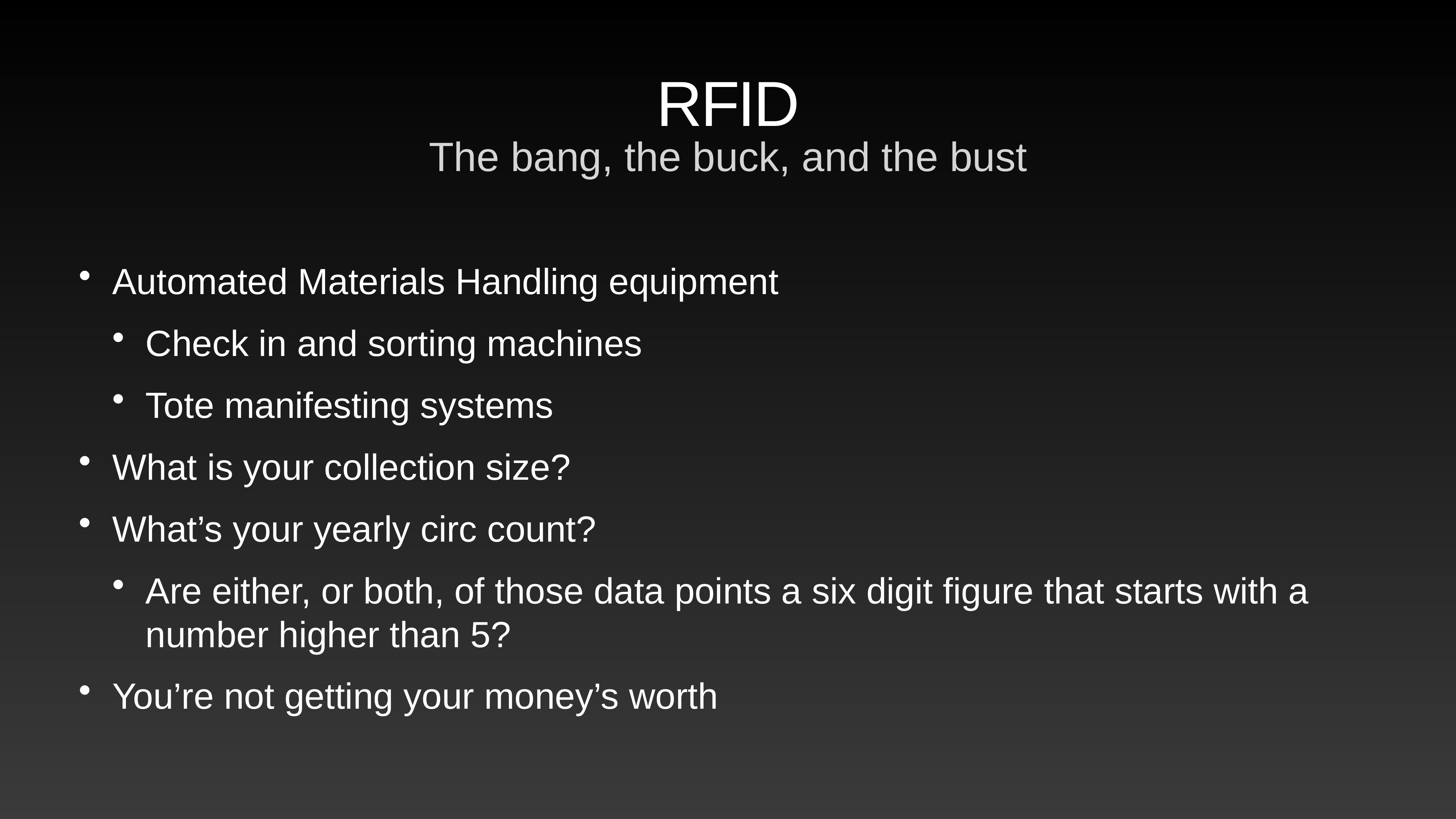

# RFID
The bang, the buck, and the bust
Automated Materials Handling equipment
Check in and sorting machines
Tote manifesting systems
What is your collection size?
What’s your yearly circ count?
Are either, or both, of those data points a six digit figure that starts with a number higher than 5?
You’re not getting your money’s worth